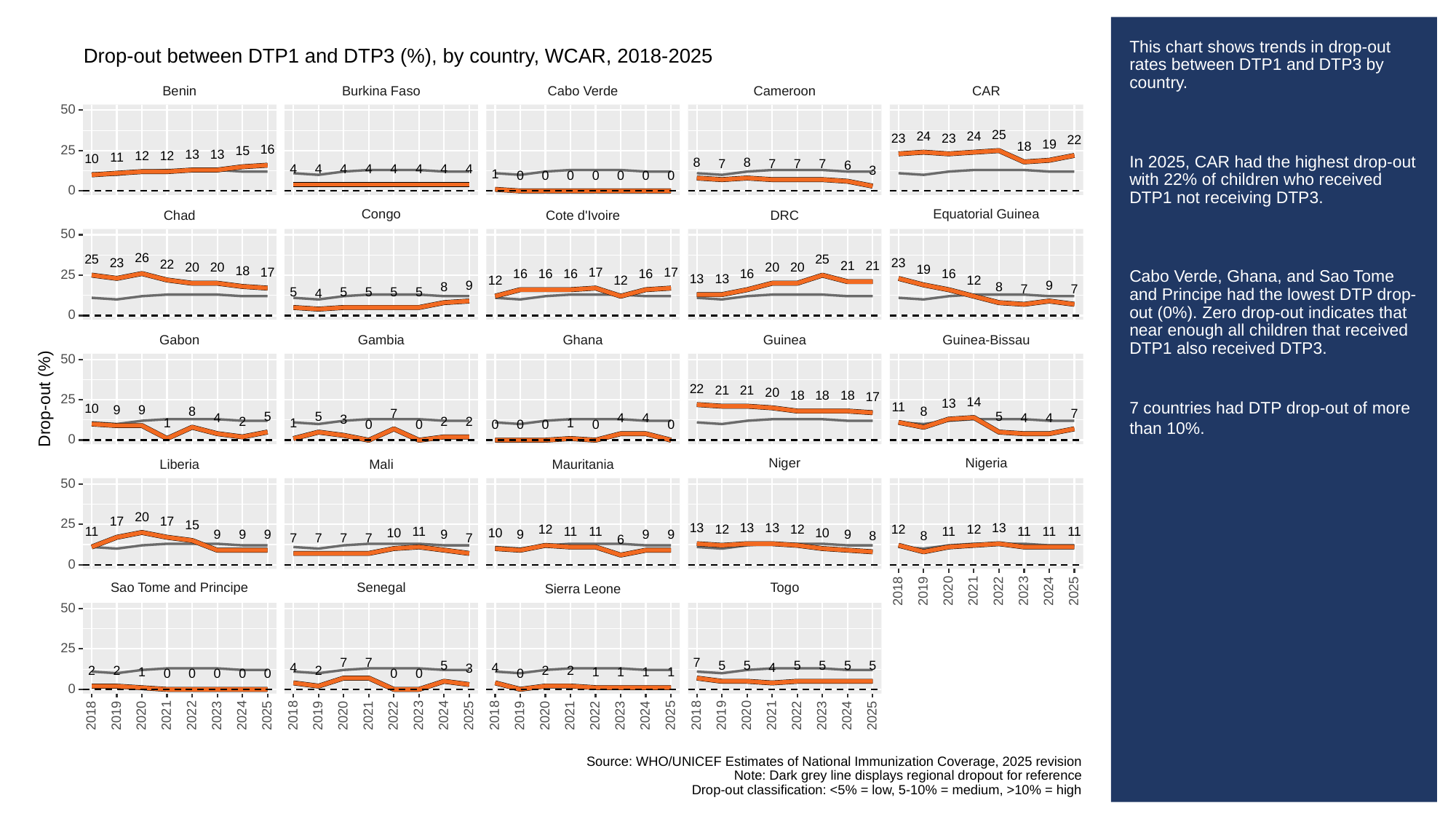

# This chart shows trends in drop-out rates between DTP1 and DTP3 by country.

In 2025, CAR had the highest drop-out with 22% of children who received DTP1 not receiving DTP3.

Cabo Verde, Ghana, and Sao Tome and Principe had the lowest DTP drop-out (0%). Zero drop-out indicates that near enough all children that received DTP1 also received DTP3.

7 countries had DTP drop-out of more than 10%.

Drop-out between DTP1 and DTP3 (%), by country, WCAR, 2018-2025
Cabo Verde
Cameroon
CAR
Benin
Burkina Faso

50

25
24
24
23
23
22
19
18
16
25
15
13
13

12
12
11
10
8
8
7
7
7
7
6
4
4
4
4
4
4
4
4

3
1

0
0
0
0
0
0
0

0

Congo
Equatorial Guinea
Chad
Cote d'Ivoire
DRC

50

26

25
25
23
23
22
21
21
20
20
20
20
19
18
17
17
17
16
16
16
16
16
16
25

13
13

12
12
12

9
9
8
8
7
7
5
5
5
5
5

4

0

Gabon
Gambia
Ghana
Guinea
Guinea-Bissau

50

22
21
21
20
Drop-out (%)
18
18
18
17
25
14
13

11
10

9
9
8
8
7
7
5
5
5
4
4
4
4
4
3
2
2
2

1
1
1

0
0
0
0
0
0
0

0

Niger
Nigeria
Liberia
Mali
Mauritania

50

20
17
17
25
15
13
13
13
13

12
12
12
12
12
11
11
11
11
11
11
11
11
10
10
10
9
9
9
9
9
9
9
9
8
8

7
7
7
7
7
6

0

Senegal
Sao Tome and Principe
Togo
Sierra Leone
2023
2018
2019
2020
2021
2022
2024
2025

50

25

7
7
7
5
5
5
5
5
5
5
4
4
4
3
2
2
2
2
2
1
1
1
1
1

0
0
0
0
0
0
0
0

0

2023
2023
2023
2023
2018
2019
2020
2021
2022
2024
2025
2018
2019
2020
2021
2022
2024
2025
2018
2019
2020
2021
2022
2024
2025
2018
2019
2020
2021
2022
2024
2025
Source: WHO/UNICEF Estimates of National Immunization Coverage, 2025 revision
Note: Dark grey line displays regional dropout for reference
Drop-out classification: <5% = low, 5-10% = medium, >10% = high